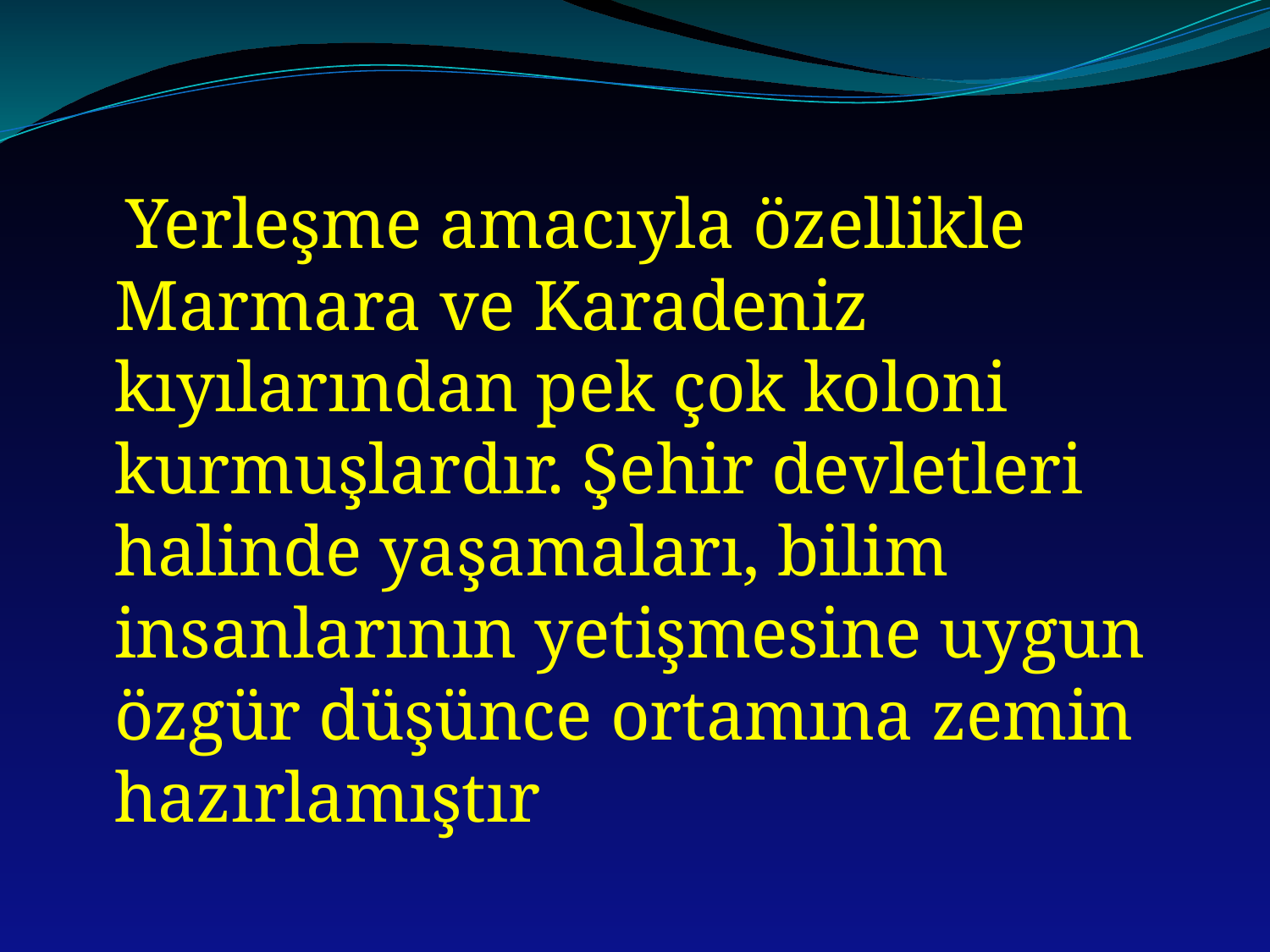

Yerleşme amacıyla özellikle Marmara ve Karadeniz kıyılarından pek çok koloni kurmuşlardır. Şehir devletleri halinde yaşamaları, bilim insanlarının yetişmesine uygun özgür düşünce or­tamına zemin hazırlamıştır